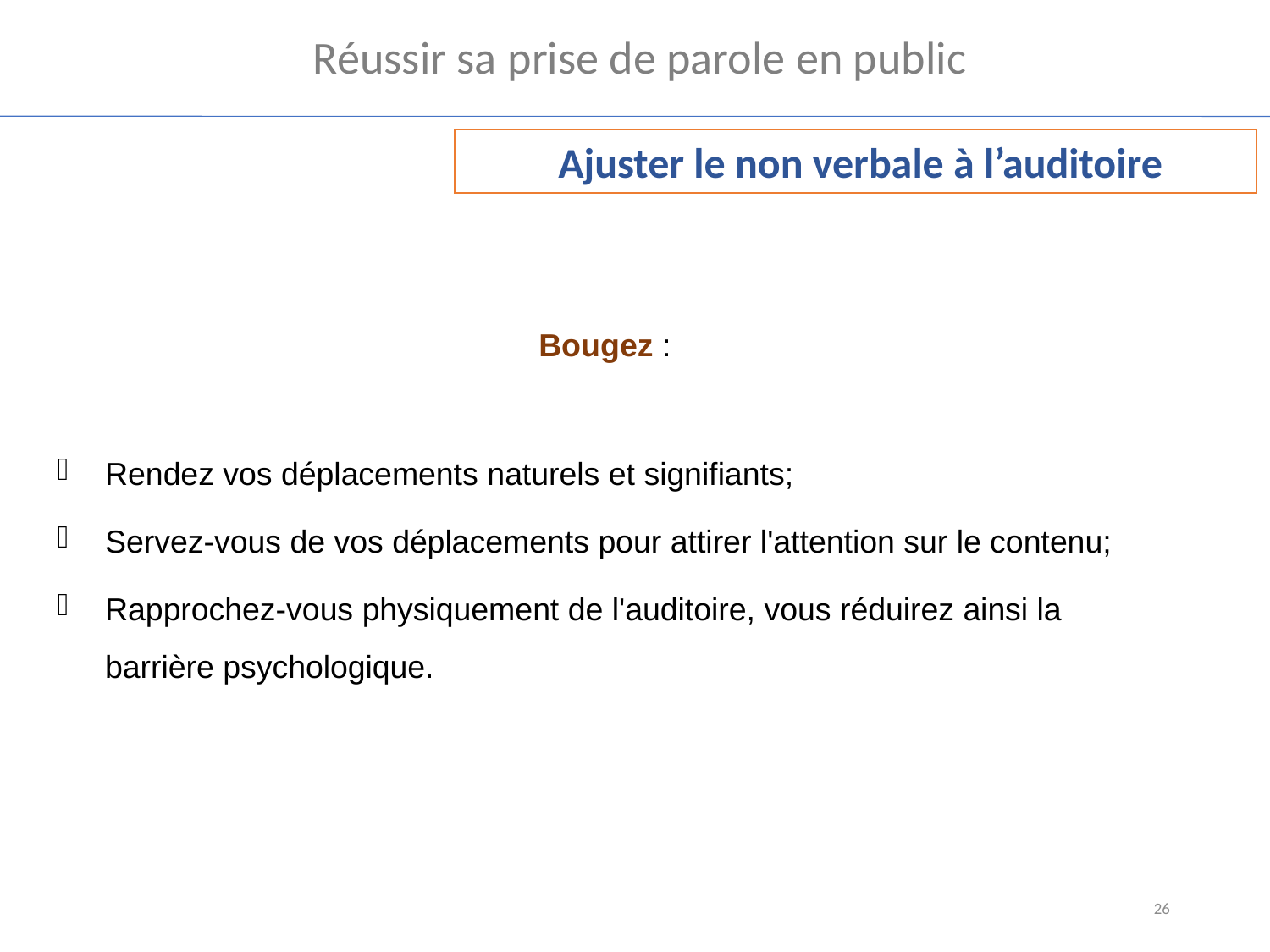

Réussir sa prise de parole en public
 Ajuster le non verbale à l’auditoire
Bougez :

Rendez vos déplacements naturels et signifiants;
Servez-vous de vos déplacements pour attirer l'attention sur le contenu;
Rapprochez-vous physiquement de l'auditoire, vous réduirez ainsi la barrière psychologique.
26